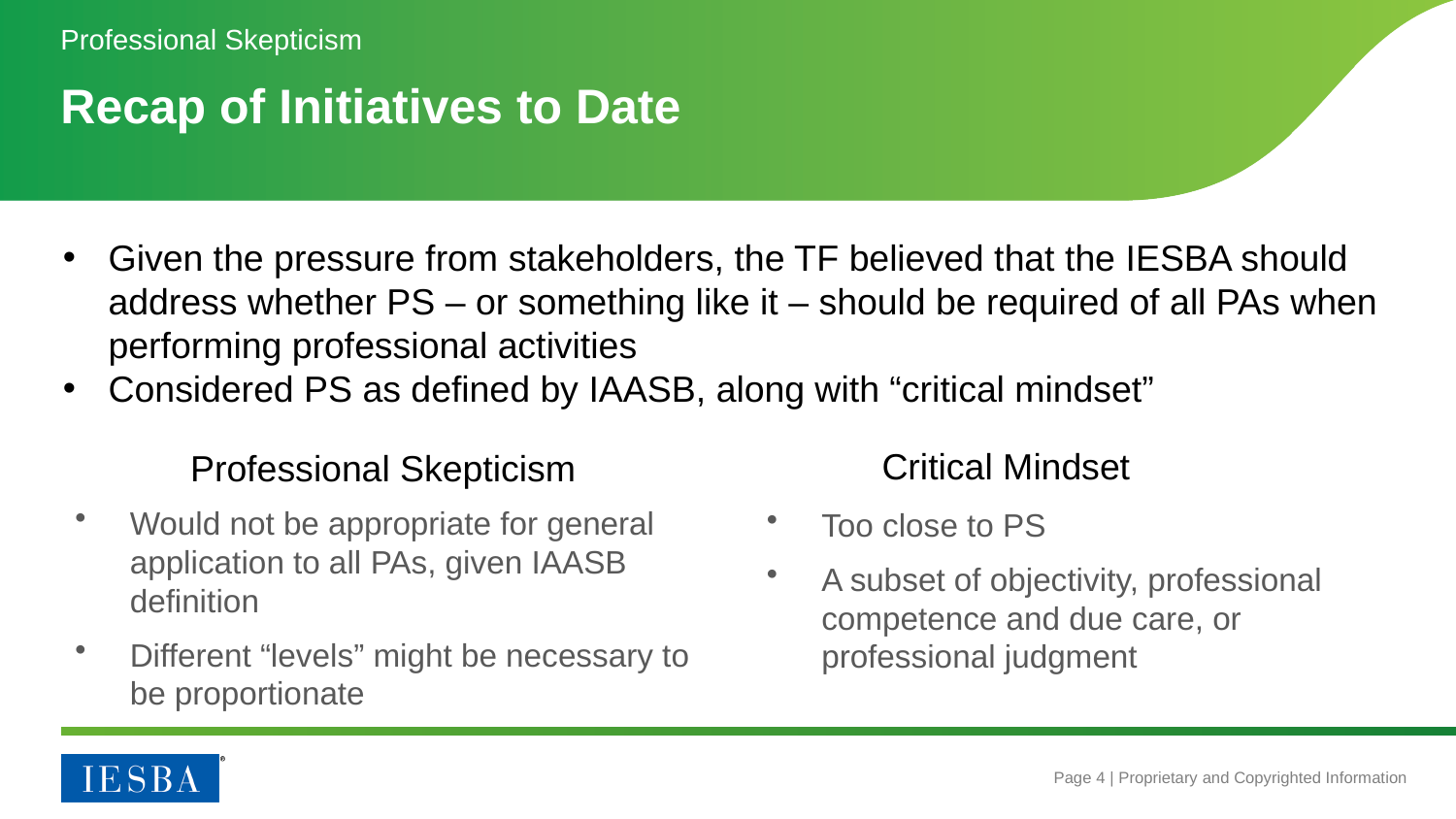

Professional Skepticism
# Recap of Initiatives to Date
Given the pressure from stakeholders, the TF believed that the IESBA should address whether PS – or something like it – should be required of all PAs when performing professional activities
Considered PS as defined by IAASB, along with “critical mindset”

Critical Mindset
Professional Skepticism
Would not be appropriate for general application to all PAs, given IAASB definition
Different “levels” might be necessary to be proportionate
Too close to PS
A subset of objectivity, professional competence and due care, or professional judgment